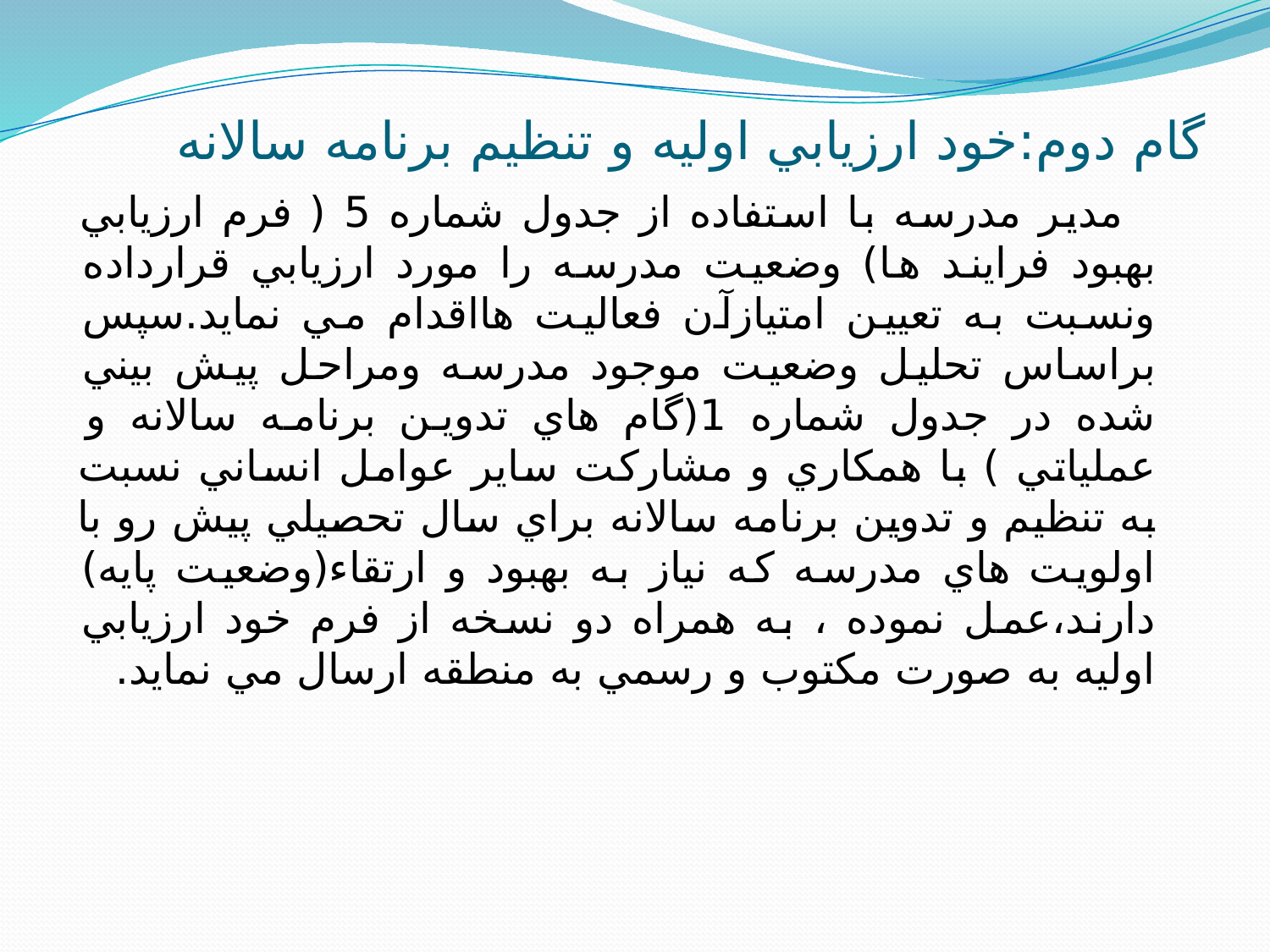

# گام دوم:خود ارزيابي اوليه و تنظيم برنامه سالانه
    مدير مدرسه با استفاده از جدول شماره 5 ( فرم ارزيابي بهبود فرايند ها) وضعيت مدرسه را مورد ارزيابي قرارداده ونسبت به تعيين امتيازآن فعاليت هااقدام مي نمايد.سپس براساس تحليل وضعيت موجود مدرسه ومراحل پيش بيني شده در جدول شماره 1(گام هاي تدوين برنامه سالانه و عملياتي ) با همكاري و مشاركت ساير عوامل انساني نسبت به تنظيم و تدوين برنامه سالانه براي سال تحصيلي پيش رو با اولويت هاي مدرسه كه نياز به بهبود و ارتقاء(وضعيت پايه) دارند،عمل نموده ، به همراه دو نسخه از فرم خود ارزيابي اوليه به صورت مكتوب و رسمي به منطقه ارسال مي نمايد.